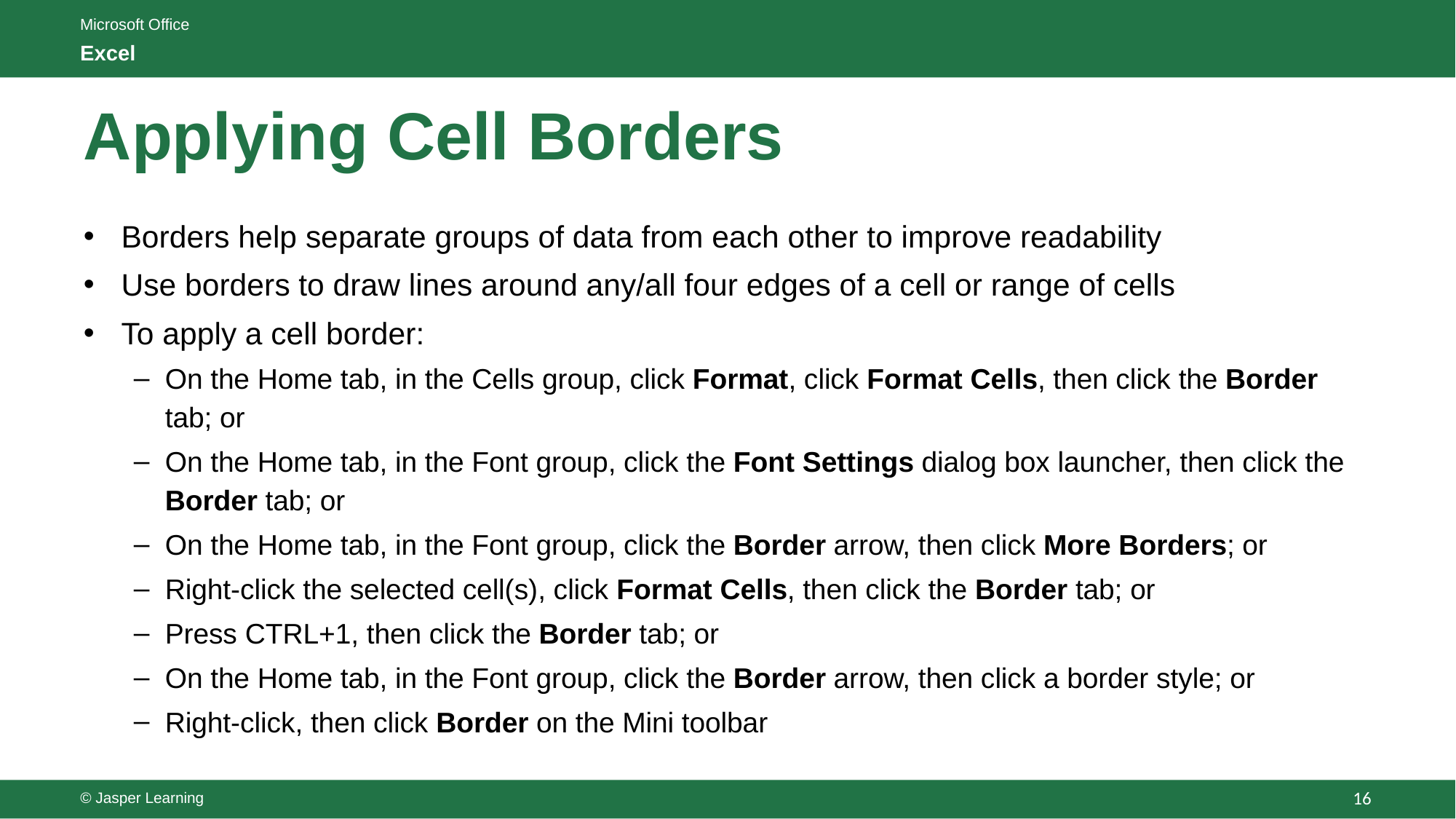

# Applying Cell Borders
Borders help separate groups of data from each other to improve readability
Use borders to draw lines around any/all four edges of a cell or range of cells
To apply a cell border:
On the Home tab, in the Cells group, click Format, click Format Cells, then click the Border tab; or
On the Home tab, in the Font group, click the Font Settings dialog box launcher, then click the Border tab; or
On the Home tab, in the Font group, click the Border arrow, then click More Borders; or
Right-click the selected cell(s), click Format Cells, then click the Border tab; or
Press CTRL+1, then click the Border tab; or
On the Home tab, in the Font group, click the Border arrow, then click a border style; or
Right-click, then click Border on the Mini toolbar

© Jasper Learning
16